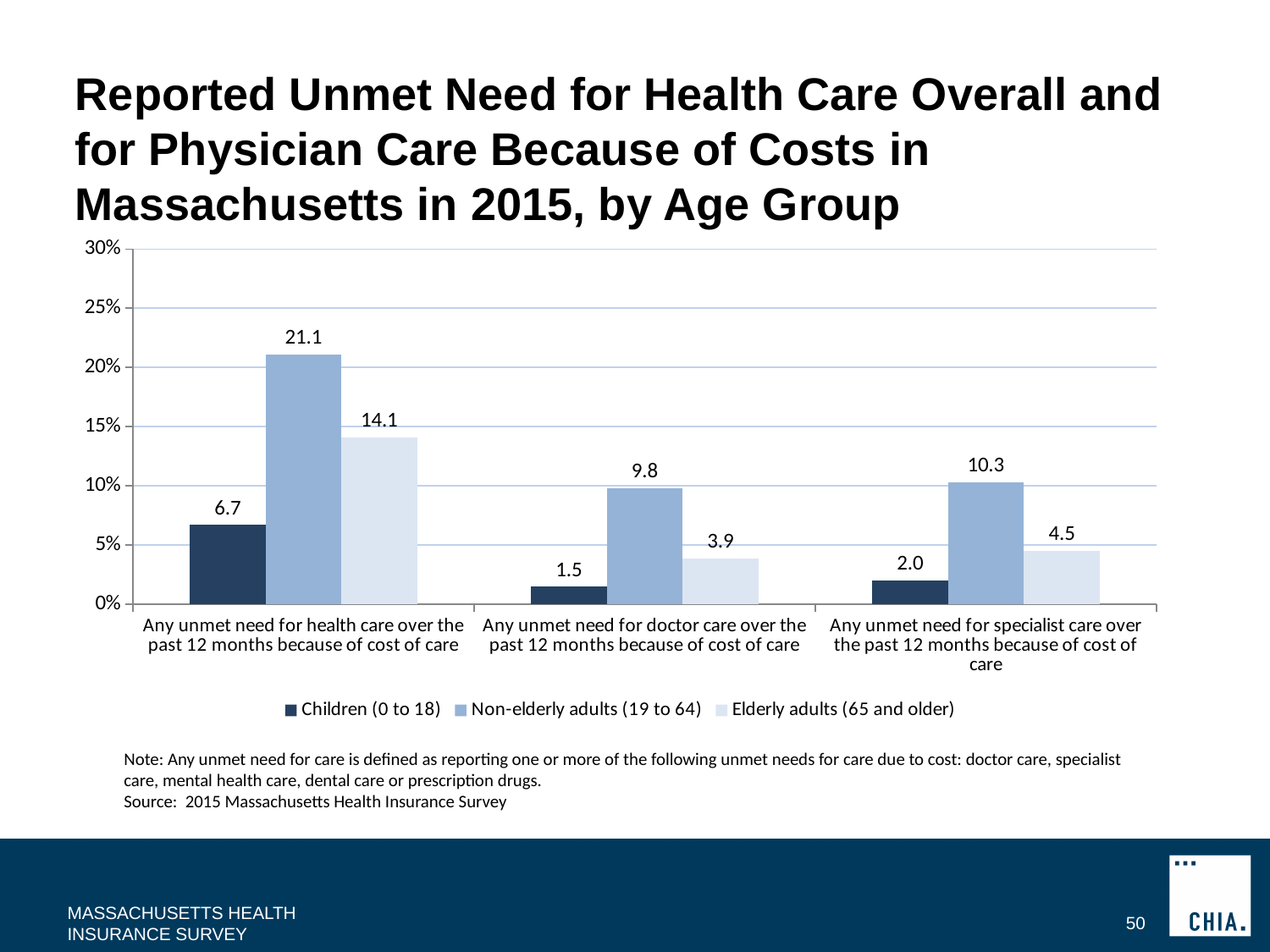

# Reported Unmet Need for Health Care Overall and for Physician Care Because of Costs in Massachusetts in 2015, by Age Group

### Chart

| Category | Children (0 to 18) | Non-elderly adults (19 to 64) | Elderly adults (65 and older) |
|---|---|---|---|
| Any unmet need for health care over the past 12 months because of cost of care | 6.7 | 21.1 | 14.1 |
| Any unmet need for doctor care over the past 12 months because of cost of care | 1.5 | 9.8 | 3.9 |
| Any unmet need for specialist care over the past 12 months because of cost of care | 2.0 | 10.3 | 4.5 |
Note: Any unmet need for care is defined as reporting one or more of the following unmet needs for care due to cost: doctor care, specialist care, mental health care, dental care or prescription drugs.
Source:  2015 Massachusetts Health Insurance Survey
MASSACHUSETTS HEALTH INSURANCE SURVEY
50